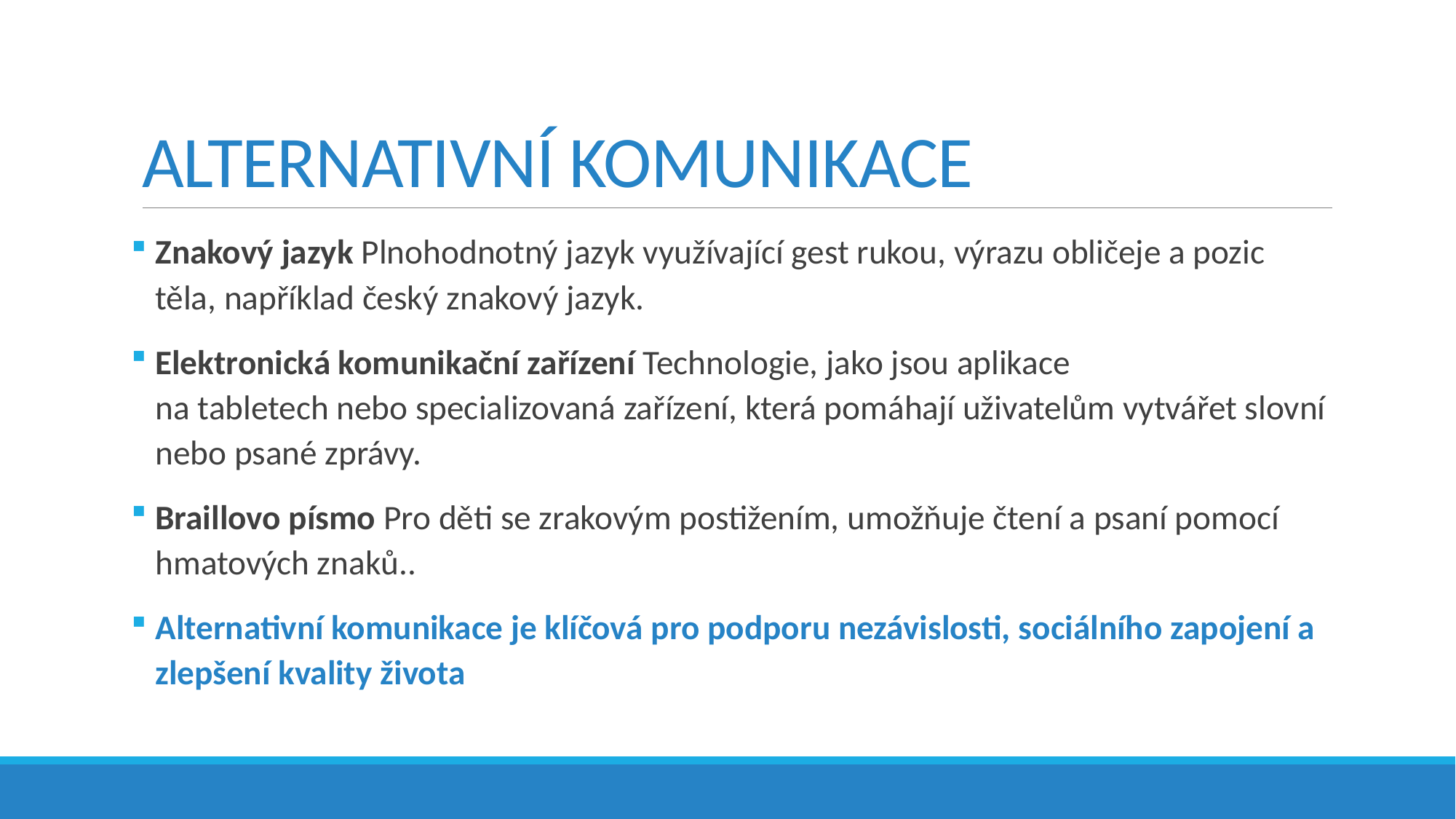

# ALTERNATIVNÍ KOMUNIKACE
Znakový jazyk Plnohodnotný jazyk využívající gest rukou, výrazu obličeje a pozic těla, například český znakový jazyk.
Elektronická komunikační zařízení Technologie, jako jsou aplikace
na tabletech nebo specializovaná zařízení, která pomáhají uživatelům vytvářet slovní nebo psané zprávy.
Braillovo písmo Pro děti se zrakovým postižením, umožňuje čtení a psaní pomocí hmatových znaků..
Alternativní komunikace je klíčová pro podporu nezávislosti, sociálního zapojení a zlepšení kvality života